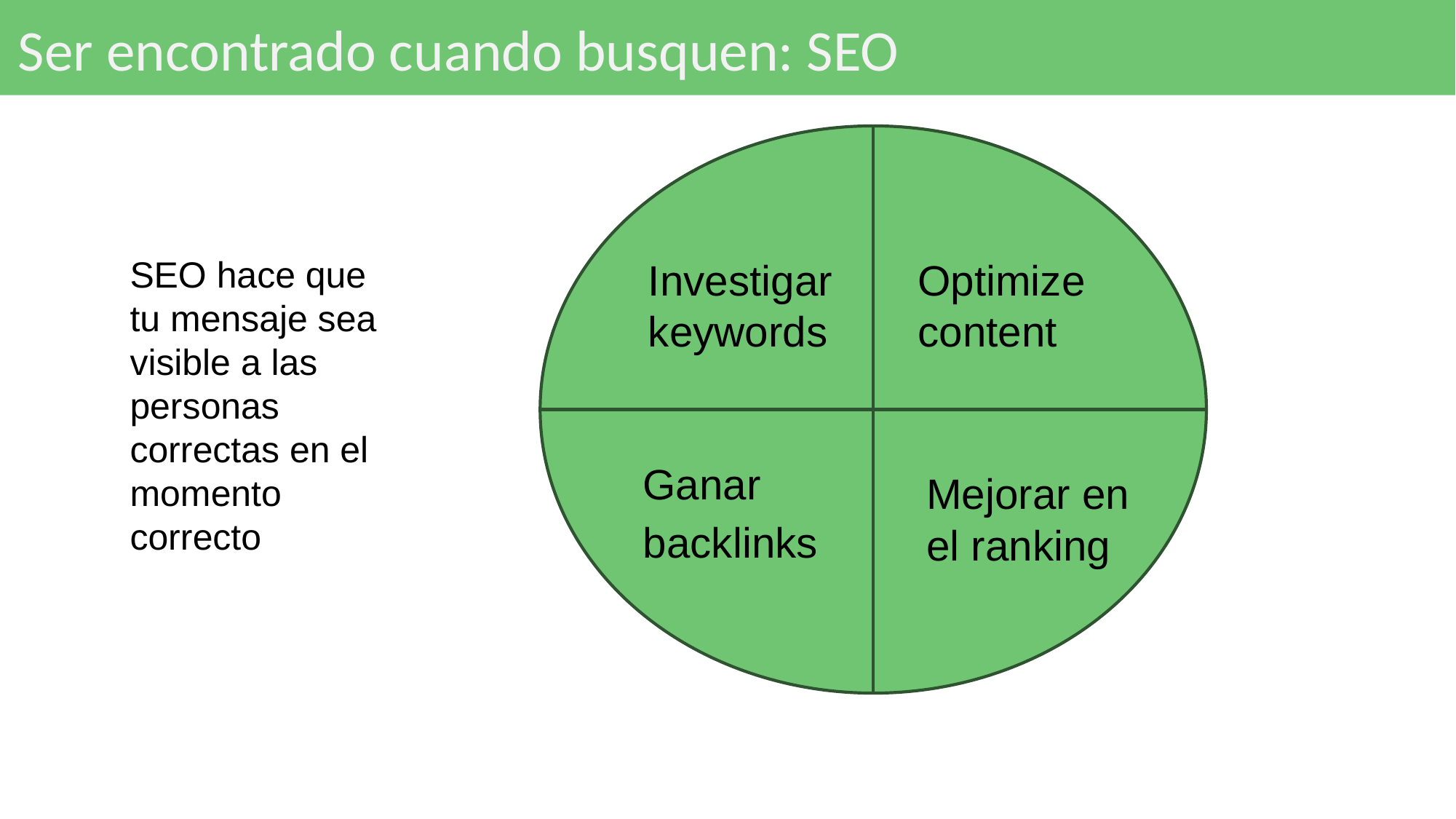

# Ser encontrado cuando busquen: SEO

SEO hace que tu mensaje sea visible a las personas correctas en el momento correcto
Investigar keywords
Optimize content
Ganar backlinks
Mejorar en el ranking